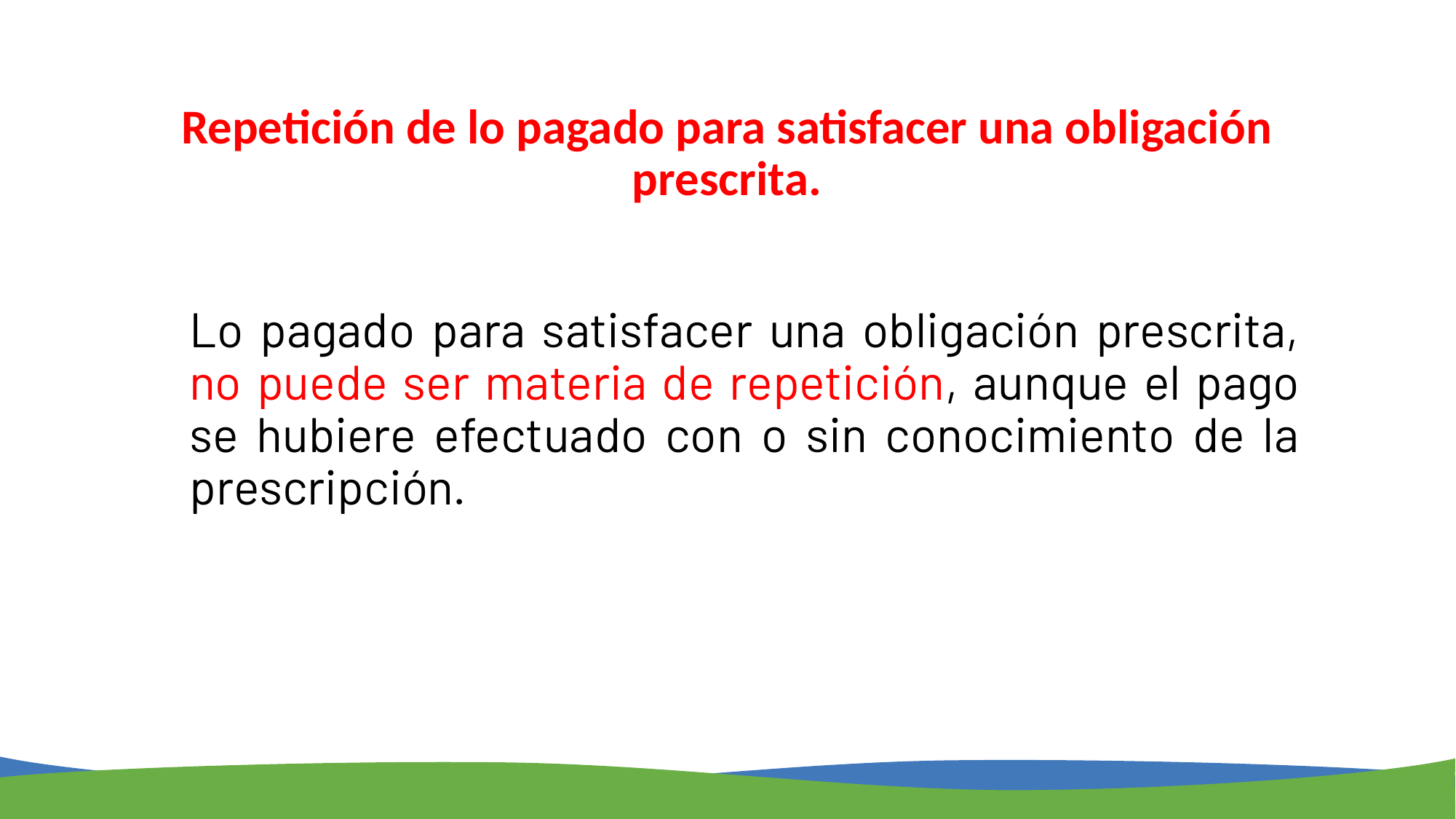

# Repetición de lo pagado para satisfacer una obligación prescrita.

	Lo pagado para satisfacer una obligación prescrita, no puede ser materia de repetición, aunque el pago se hubiere efectuado con o sin conocimiento de la prescripción.